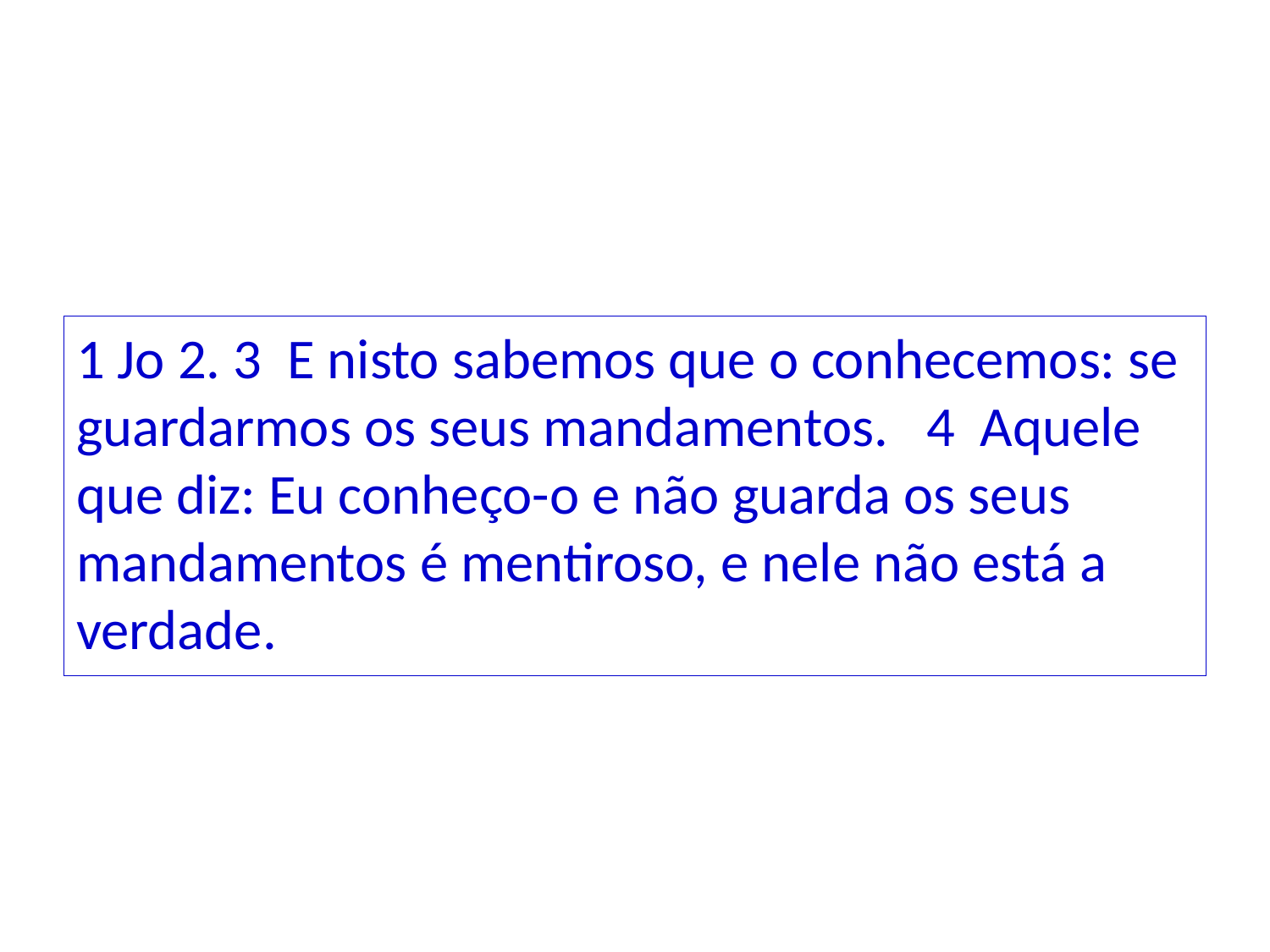

1 Jo 2. 3  E nisto sabemos que o conhecemos: se guardarmos os seus mandamentos.   4  Aquele que diz: Eu conheço-o e não guarda os seus mandamentos é mentiroso, e nele não está a verdade.